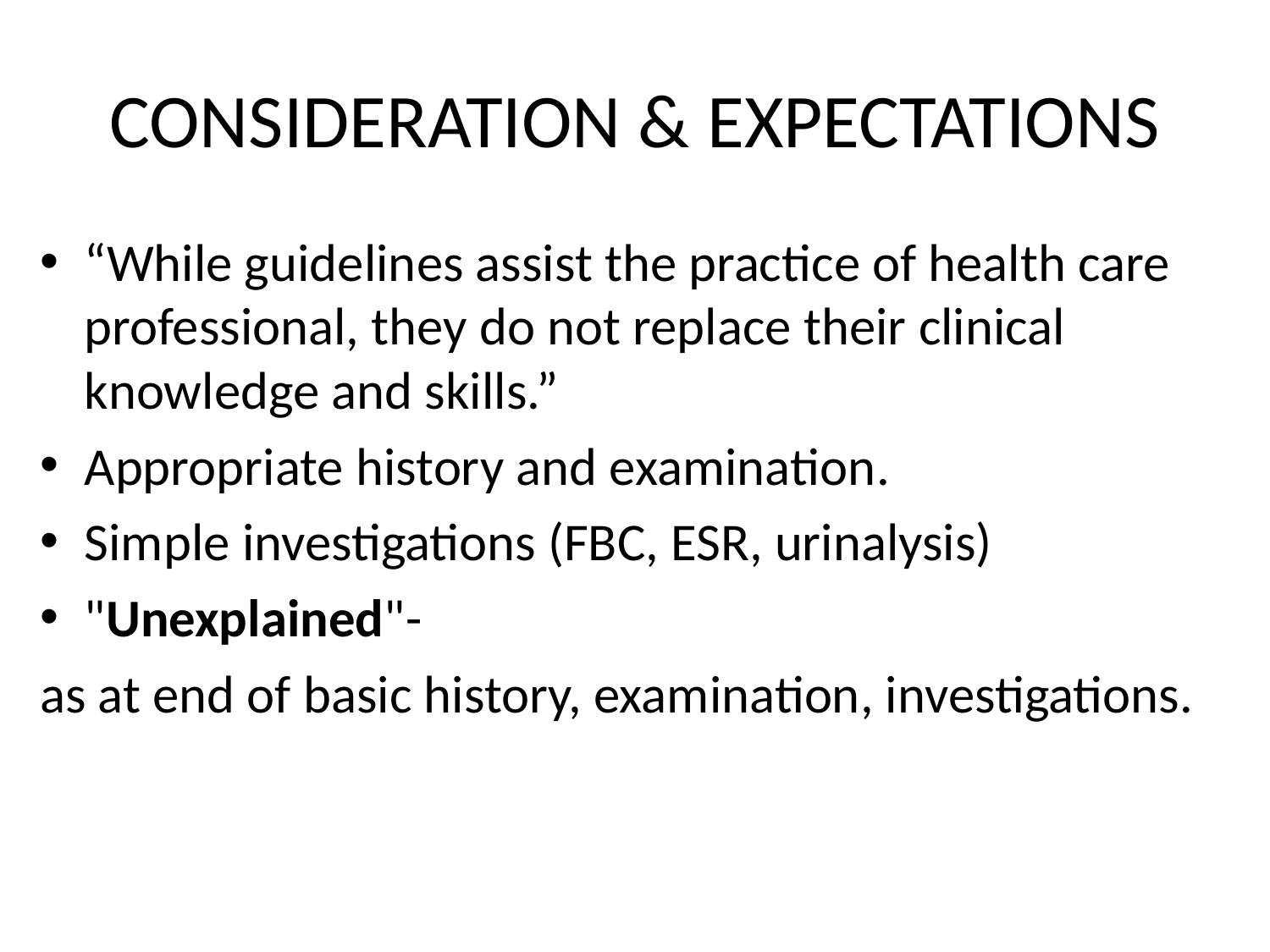

# CONSIDERATION & EXPECTATIONS
“While guidelines assist the practice of health care professional, they do not replace their clinical knowledge and skills.”
Appropriate history and examination.
Simple investigations (FBC, ESR, urinalysis)
"Unexplained"-
as at end of basic history, examination, investigations.